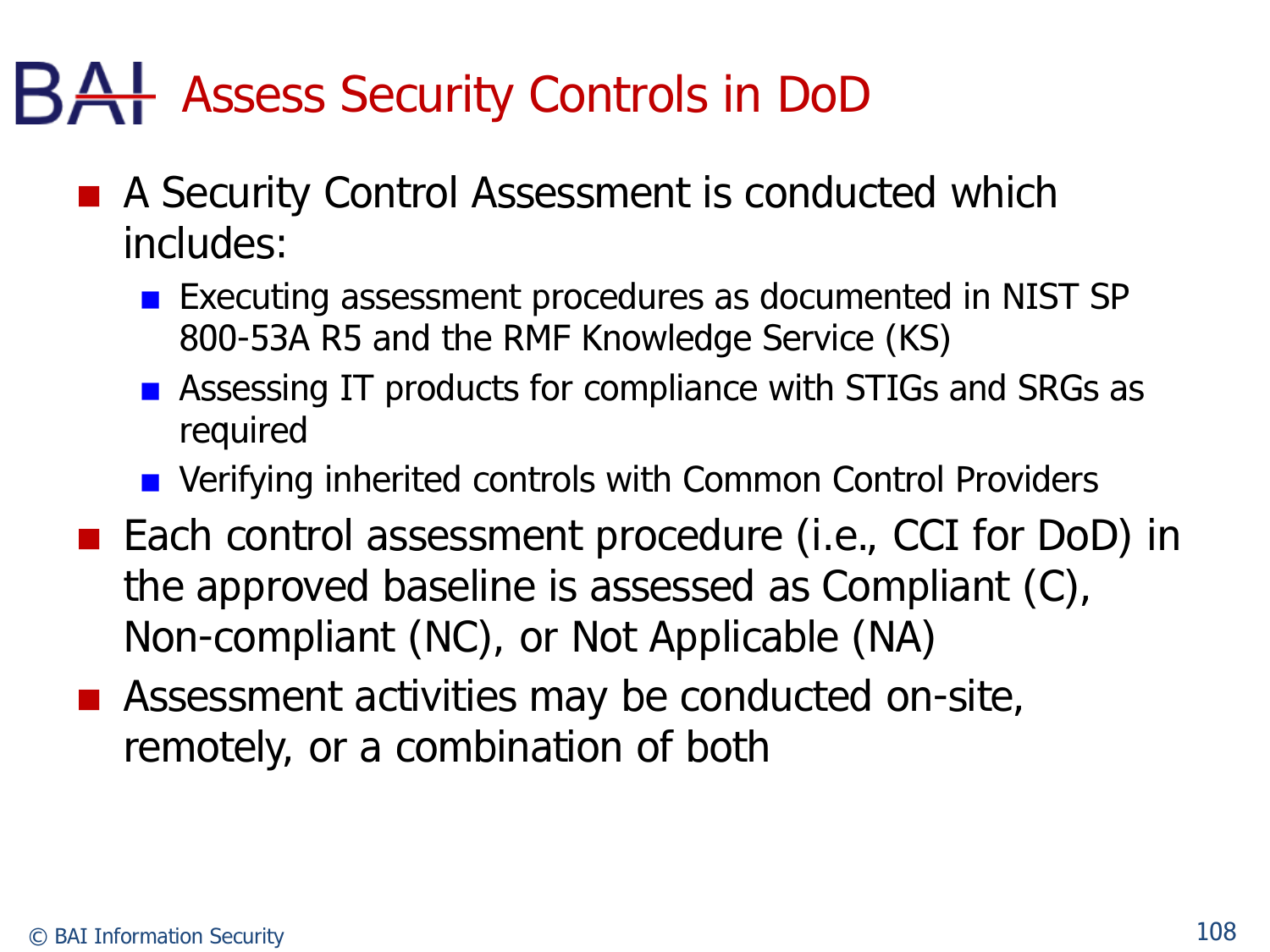

# Assess Security Controls in DoD
A Security Control Assessment is conducted which includes:
Executing assessment procedures as documented in NIST SP 800-53A R5 and the RMF Knowledge Service (KS)
Assessing IT products for compliance with STIGs and SRGs as required
Verifying inherited controls with Common Control Providers
Each control assessment procedure (i.e., CCI for DoD) in the approved baseline is assessed as Compliant (C), Non-compliant (NC), or Not Applicable (NA)
Assessment activities may be conducted on-site, remotely, or a combination of both